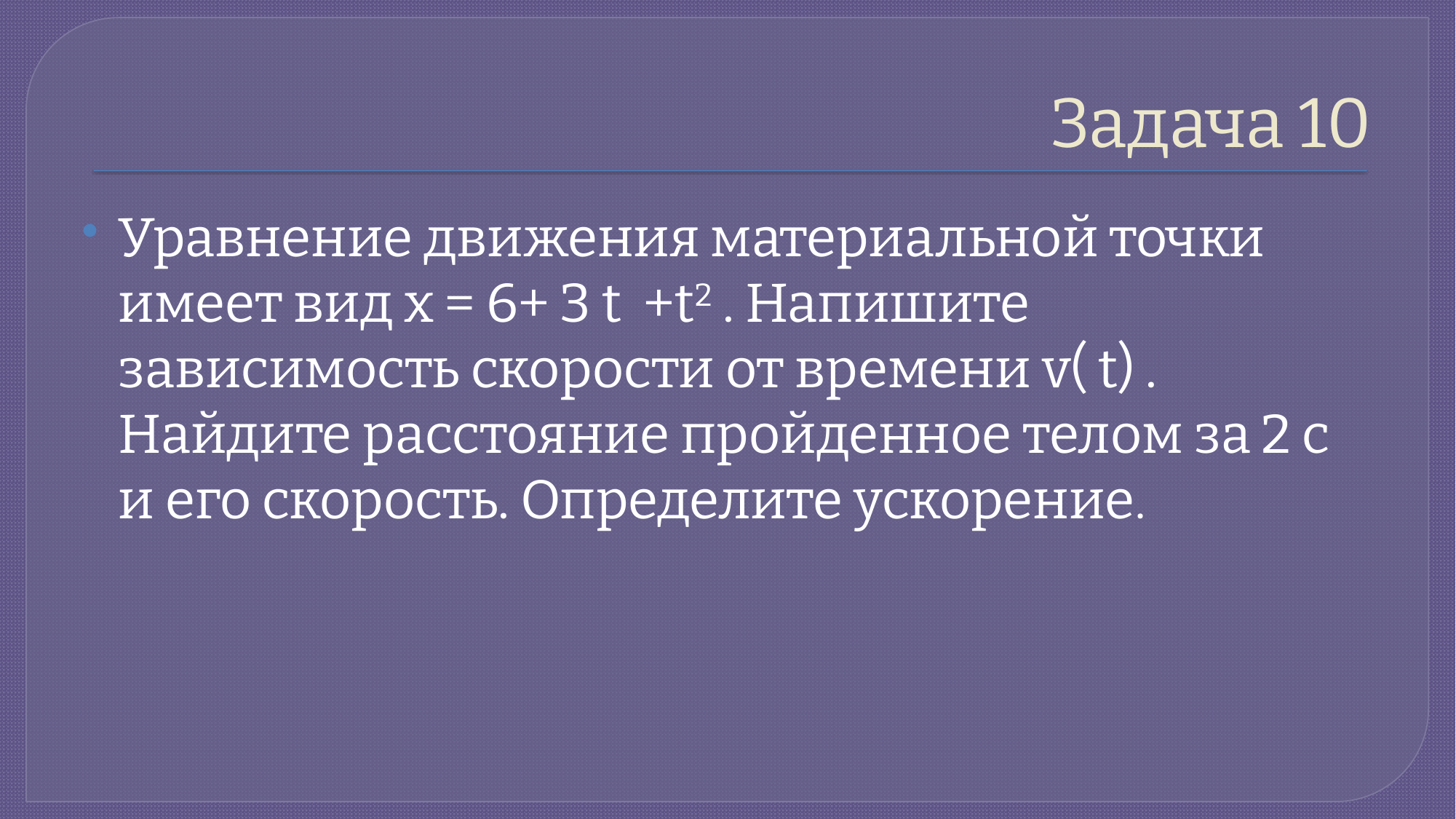

# Задача 10
Уравнение движения материальной точки имеет вид х = 6+ 3 t  +t2 . Напишите зависимость скорости от времени v( t) . Найдите расстояние пройденное телом за 2 с и его скорость. Определите ускорение.